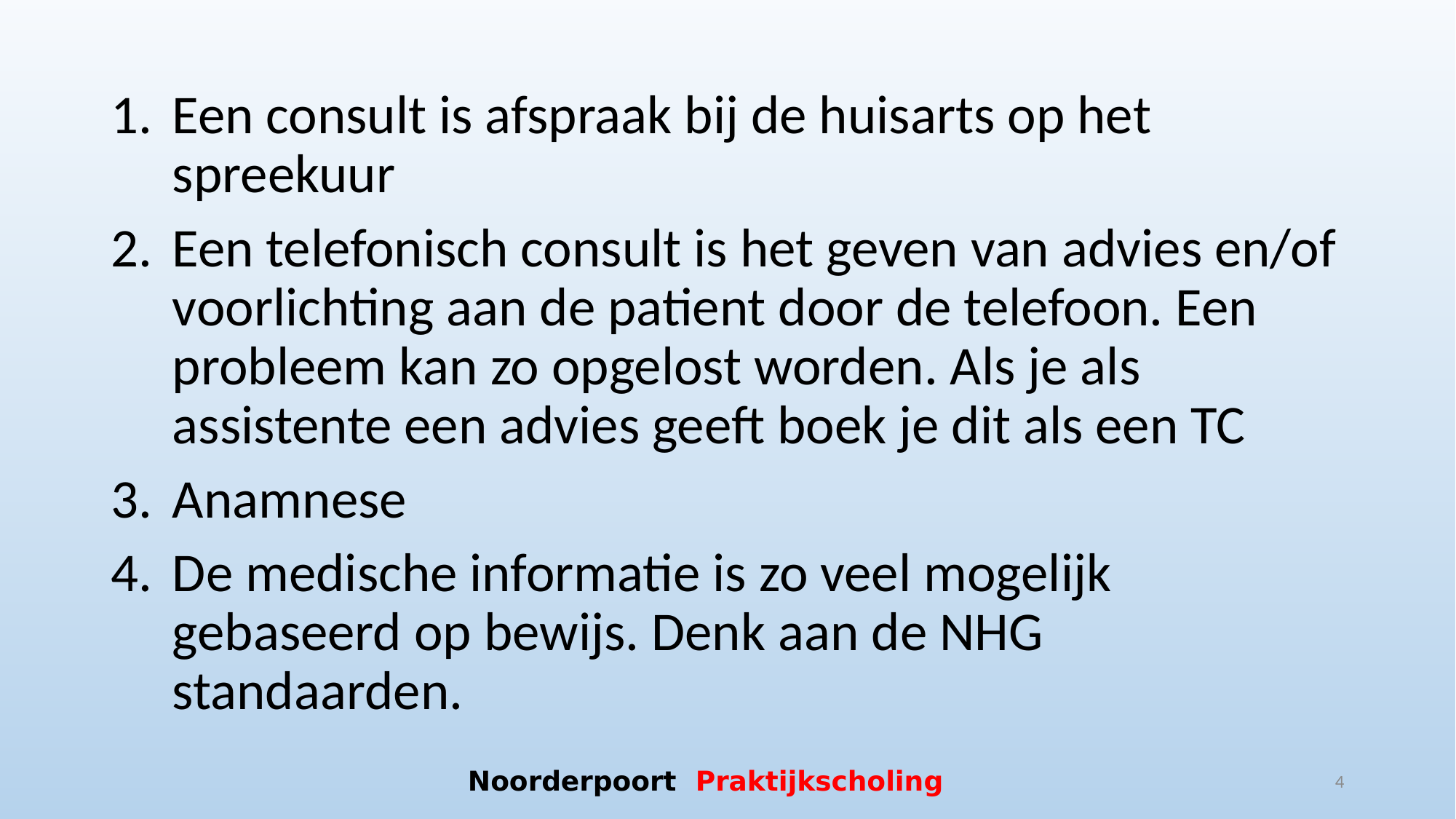

Een consult is afspraak bij de huisarts op het spreekuur
Een telefonisch consult is het geven van advies en/of voorlichting aan de patient door de telefoon. Een probleem kan zo opgelost worden. Als je als assistente een advies geeft boek je dit als een TC
Anamnese
De medische informatie is zo veel mogelijk gebaseerd op bewijs. Denk aan de NHG standaarden.
Noorderpoort  Praktijkscholing
4